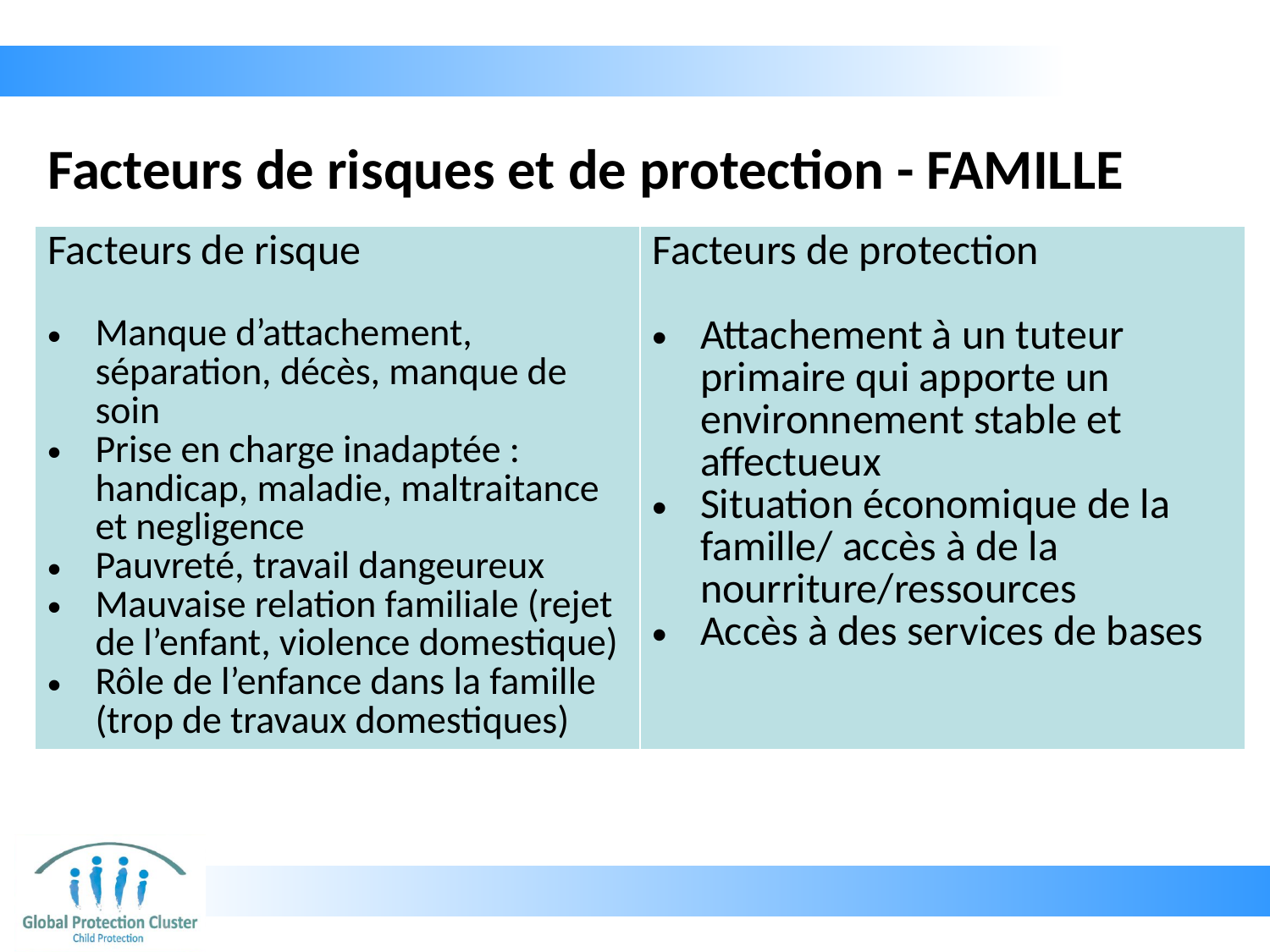

# Facteurs de risques et de protection - FAMILLE
| Facteurs de risque Manque d’attachement, séparation, décès, manque de soin Prise en charge inadaptée : handicap, maladie, maltraitance et negligence Pauvreté, travail dangeureux Mauvaise relation familiale (rejet de l’enfant, violence domestique) Rôle de l’enfance dans la famille (trop de travaux domestiques) | Facteurs de protection Attachement à un tuteur primaire qui apporte un environnement stable et affectueux Situation économique de la famille/ accès à de la nourriture/ressources Accès à des services de bases |
| --- | --- |